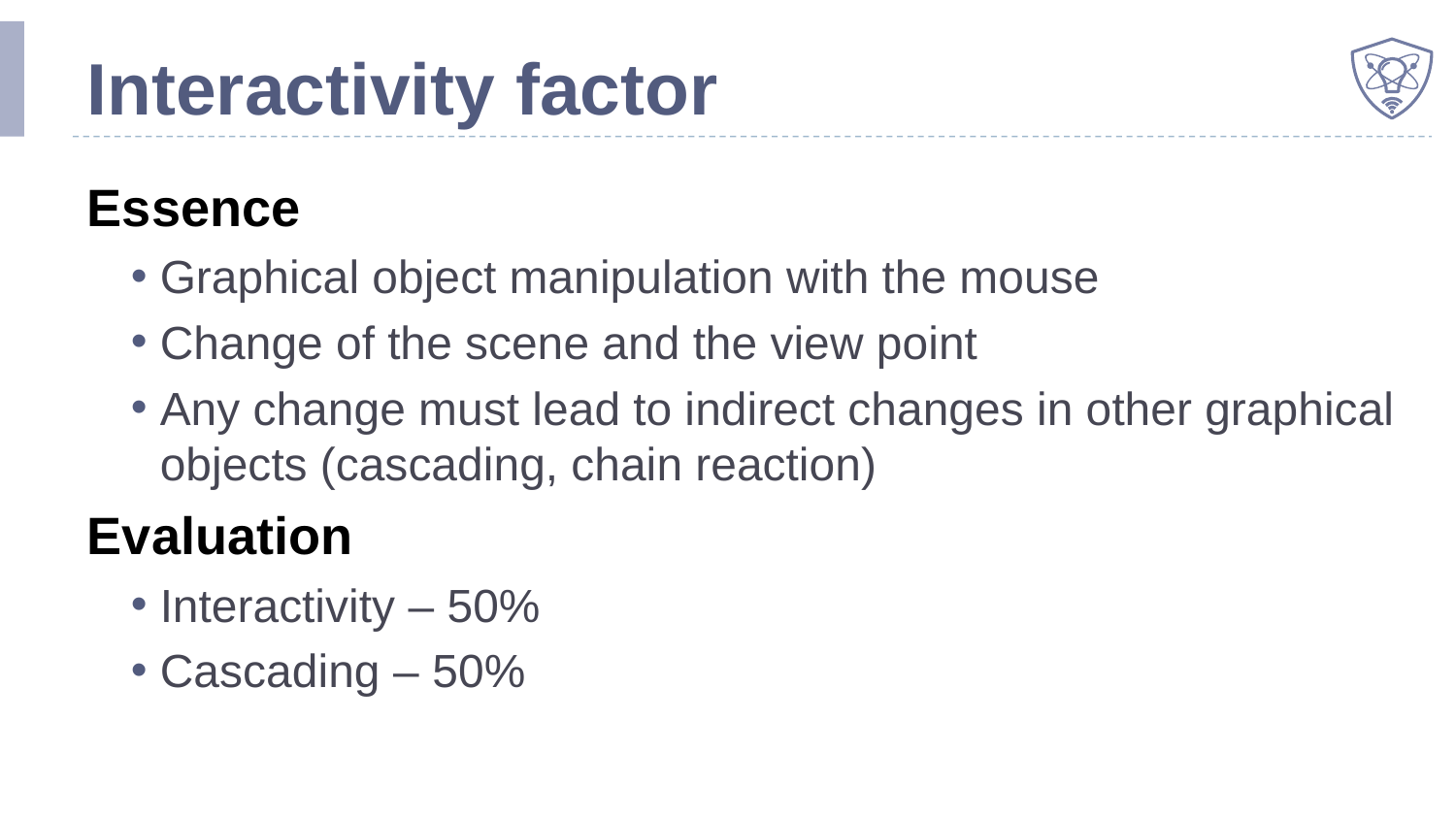

# Interactivity factor
Essence
Graphical object manipulation with the mouse
Change of the scene and the view point
Any change must lead to indirect changes in other graphical objects (cascading, chain reaction)
Evaluation
Interactivity – 50%
Cascading – 50%